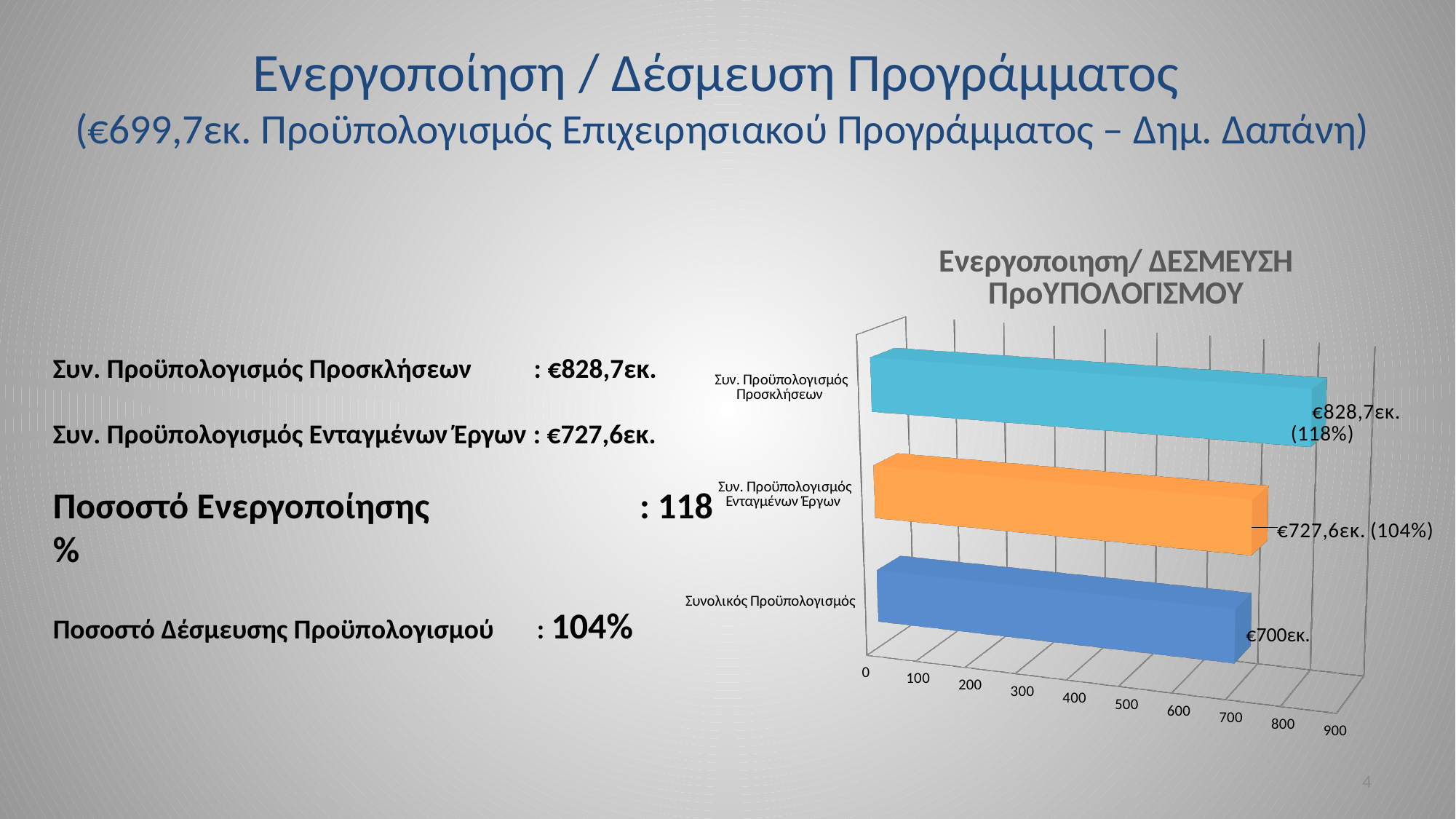

# Ενεργοποίηση / Δέσμευση Προγράμματος (€699,7εκ. Προϋπολογισμός Επιχειρησιακού Προγράμματος – Δημ. Δαπάνη)

[unsupported chart]

Συν. Προϋπολογισμός Προσκλήσεων          : €828,7εκ.

Συν. Προϋπολογισμός Ενταγμένων Έργων : €727,6εκ.

Ποσοστό Ενεργοποίησης		     : 118 %

Ποσοστό Δέσμευσης Προϋπολογισμού       : 104%
4